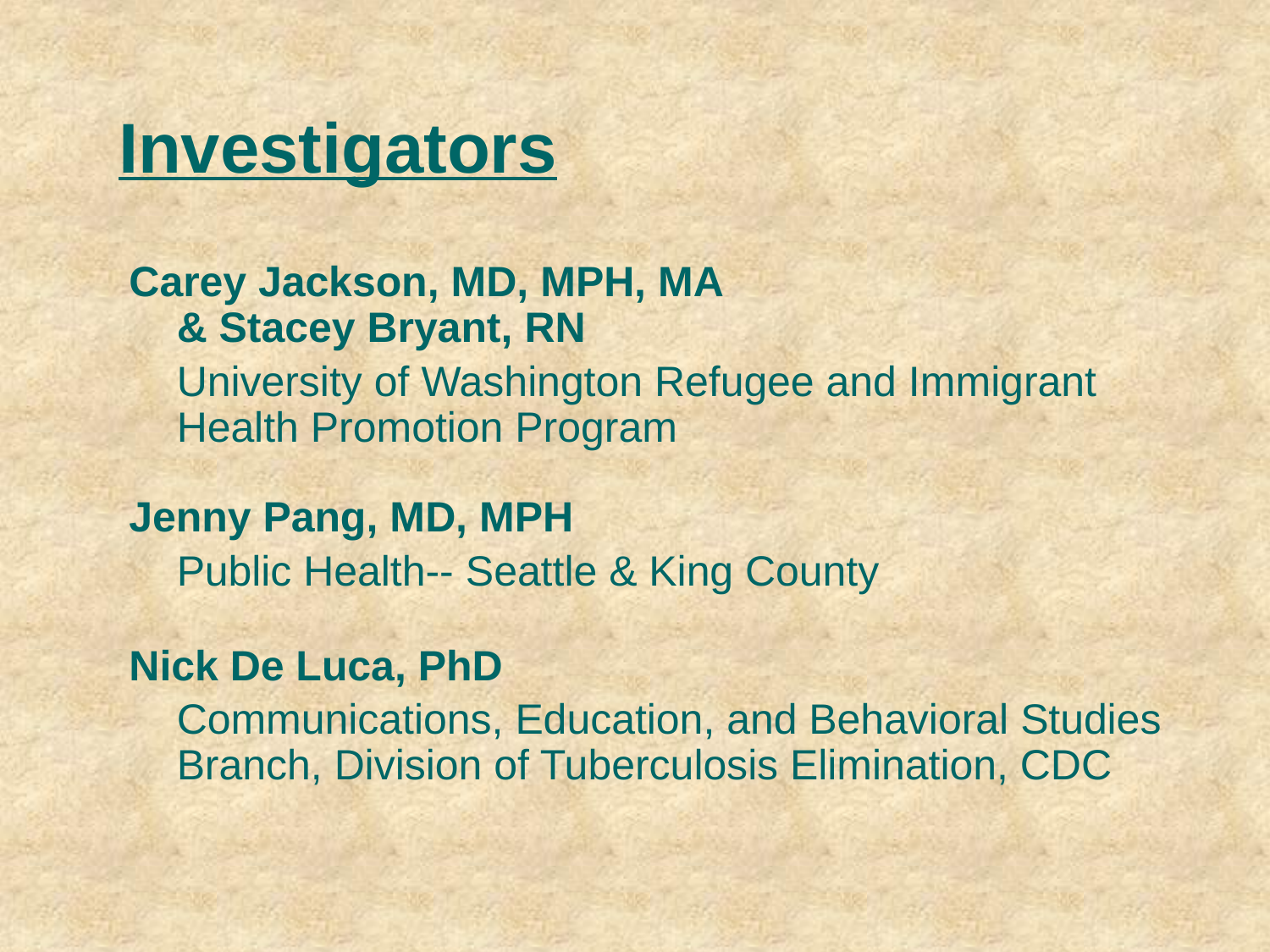

# Investigators
Carey Jackson, MD, MPH, MA
& Stacey Bryant, RN
	University of Washington Refugee and Immigrant Health Promotion Program
Jenny Pang, MD, MPH
	Public Health-- Seattle & King County
Nick De Luca, PhD
	Communications, Education, and Behavioral Studies Branch, Division of Tuberculosis Elimination, CDC